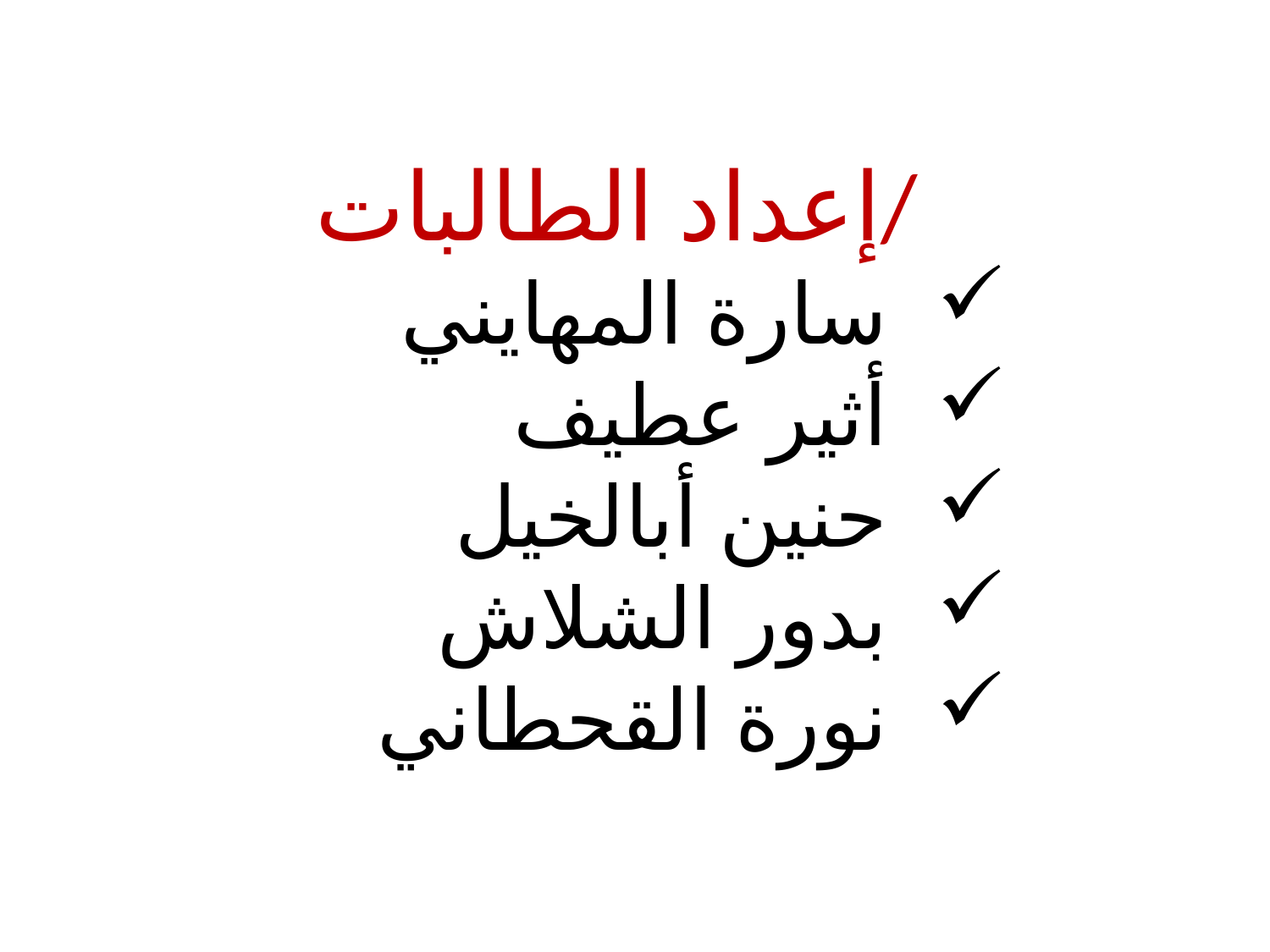

إعداد الطالبات/
سارة المهايني
أثير عطيف
حنين أبالخيل
بدور الشلاش
نورة القحطاني